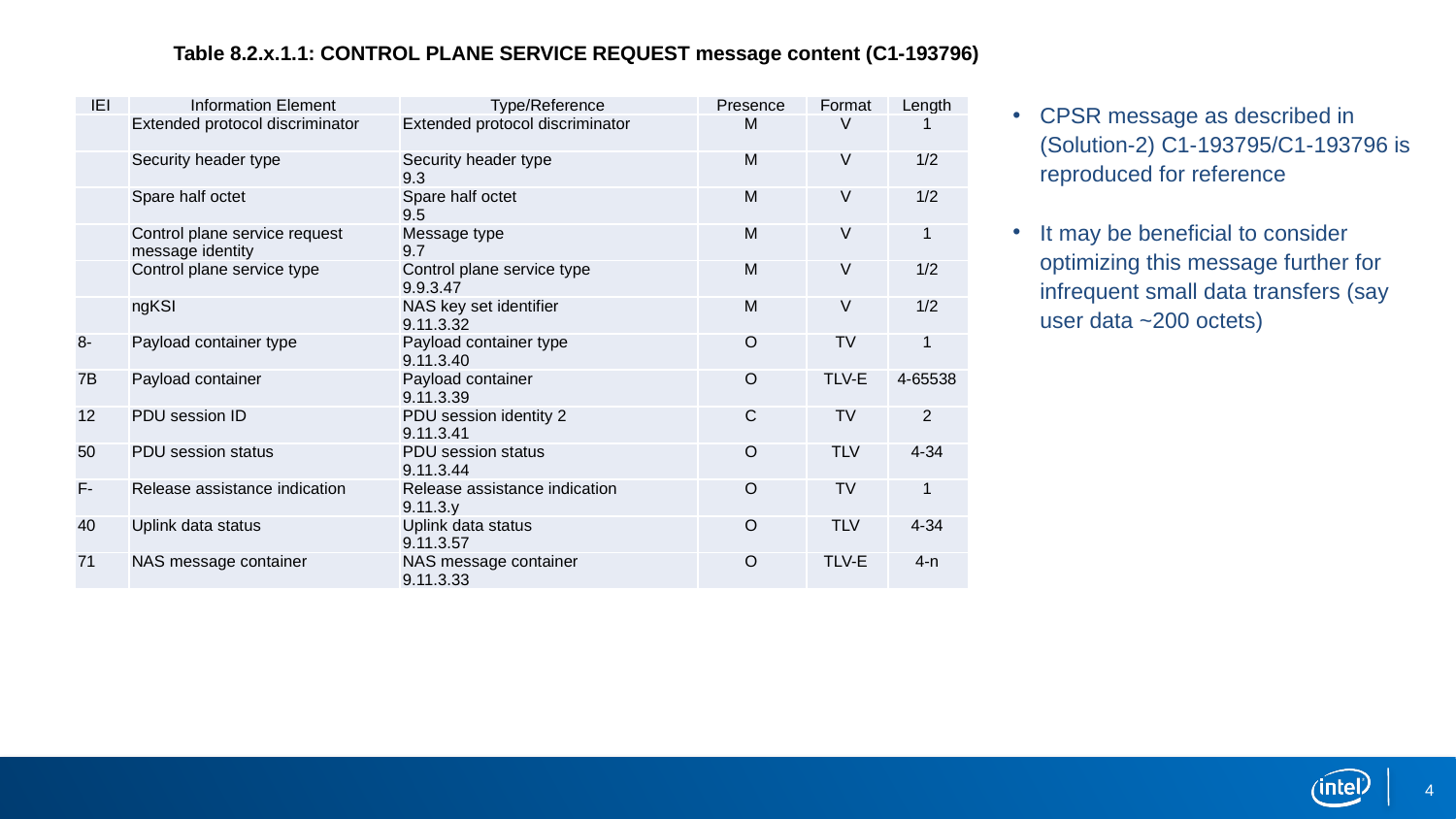

Table 8.2.x.1.1: CONTROL PLANE SERVICE REQUEST message content (C1-193796)

CPSR message as described in (Solution-2) C1-193795/C1-193796 is reproduced for reference

It may be beneficial to consider optimizing this message further for infrequent small data transfers (say user data ~200 octets)

| IEI | Information Element | Type/Reference | Presence | Format | Length |
| --- | --- | --- | --- | --- | --- |
|  | Extended protocol discriminator | Extended protocol discriminator | M | V | 1 |
|  | Security header type | Security header type 9.3 | M | V | 1/2 |
|  | Spare half octet | Spare half octet 9.5 | M | V | 1/2 |
|  | Control plane service request message identity | Message type 9.7 | M | V | 1 |
|  | Control plane service type | Control plane service type 9.9.3.47 | M | V | 1/2 |
|  | ngKSI | NAS key set identifier 9.11.3.32 | M | V | 1/2 |
| 8- | Payload container type | Payload container type 9.11.3.40 | O | TV | 1 |
| 7B | Payload container | Payload container 9.11.3.39 | O | TLV-E | 4-65538 |
| 12 | PDU session ID | PDU session identity 2 9.11.3.41 | C | TV | 2 |
| 50 | PDU session status | PDU session status 9.11.3.44 | O | TLV | 4-34 |
| F- | Release assistance indication | Release assistance indication 9.11.3.y | O | TV | 1 |
| 40 | Uplink data status | Uplink data status 9.11.3.57 | O | TLV | 4-34 |
| 71 | NAS message container | NAS message container 9.11.3.33 | O | TLV-E | 4-n |
4